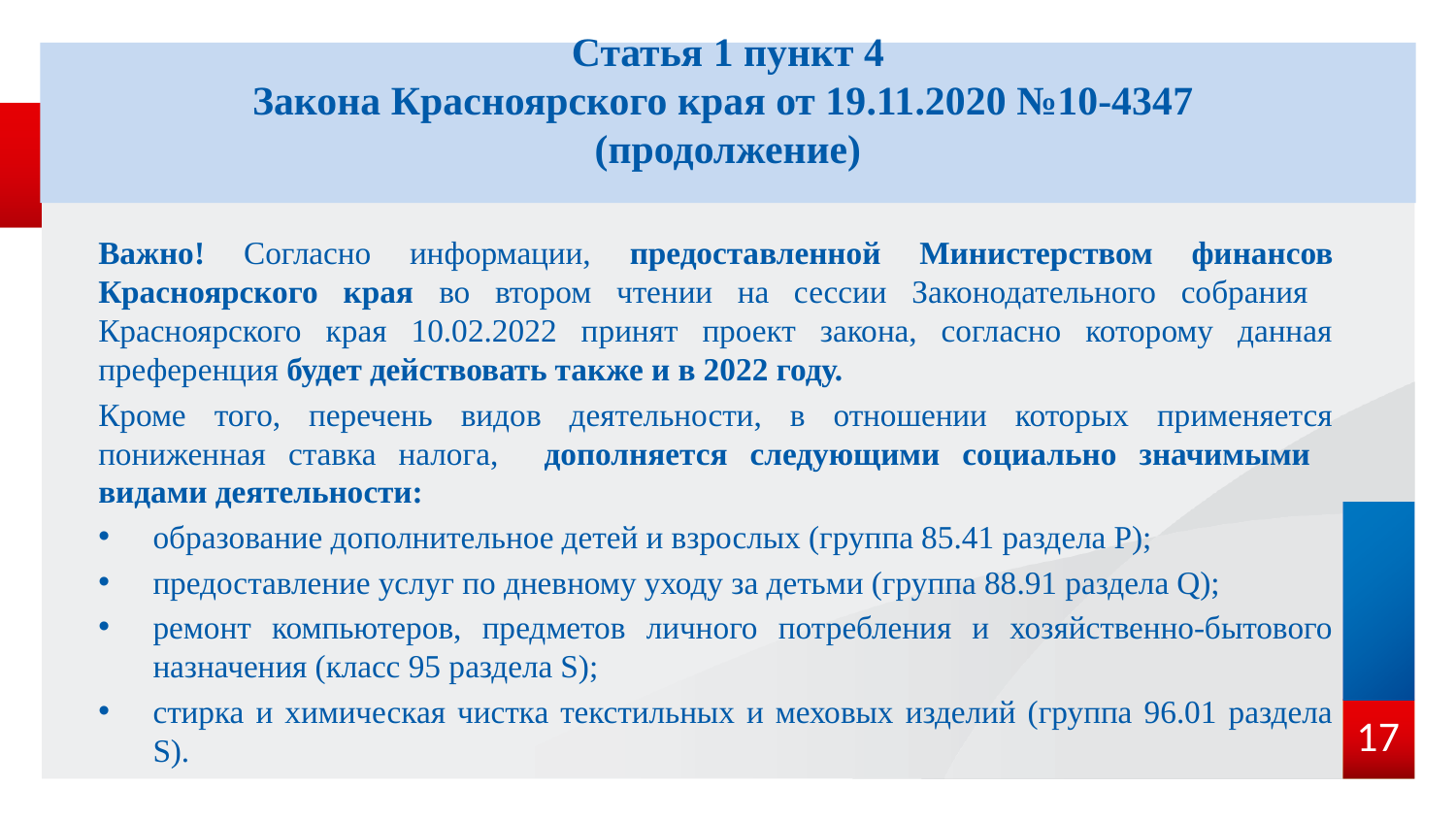

# Статья 1 пункт 4 Закона Красноярского края от 19.11.2020 №10-4347 (продолжение)
Важно! Согласно информации, предоставленной Министерством финансов Красноярского края во втором чтении на сессии Законодательного собрания  Красноярского края 10.02.2022 принят проект закона, согласно которому данная преференция будет действовать также и в 2022 году.
Кроме того, перечень видов деятельности, в отношении которых применяется пониженная ставка налога,  дополняется следующими социально значимыми  видами деятельности:
образование дополнительное детей и взрослых (группа 85.41 раздела P);
предоставление услуг по дневному уходу за детьми (группа 88.91 раздела Q);
ремонт компьютеров, предметов личного потребления и хозяйственно-бытового назначения (класс 95 раздела S);
cтирка и химическая чистка текстильных и меховых изделий (группа 96.01 раздела S).

17